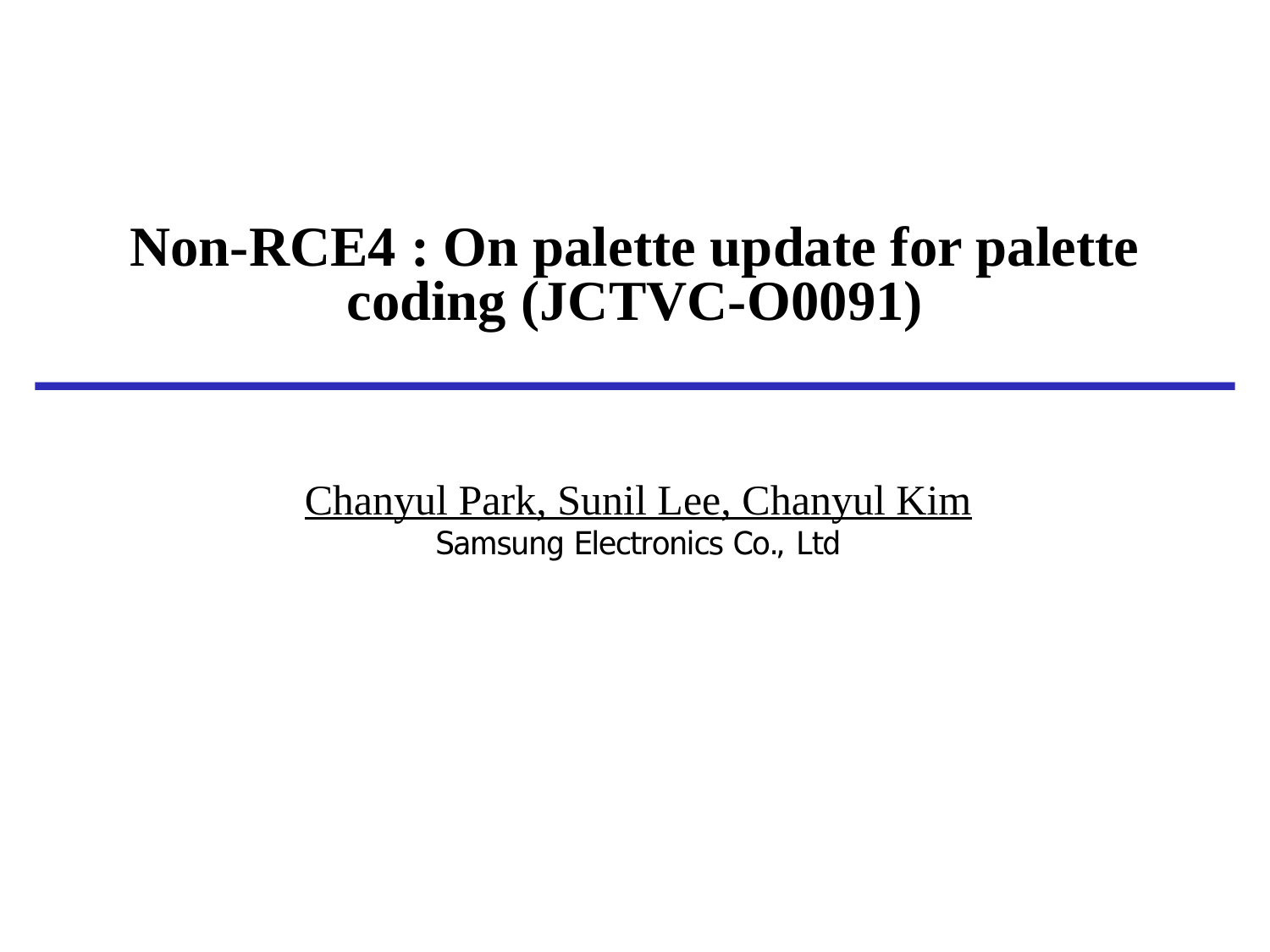

Non-RCE4 : On palette update for palette coding (JCTVC-O0091)

Chanyul Park, Sunil Lee, Chanyul Kim
Samsung Electronics Co., Ltd